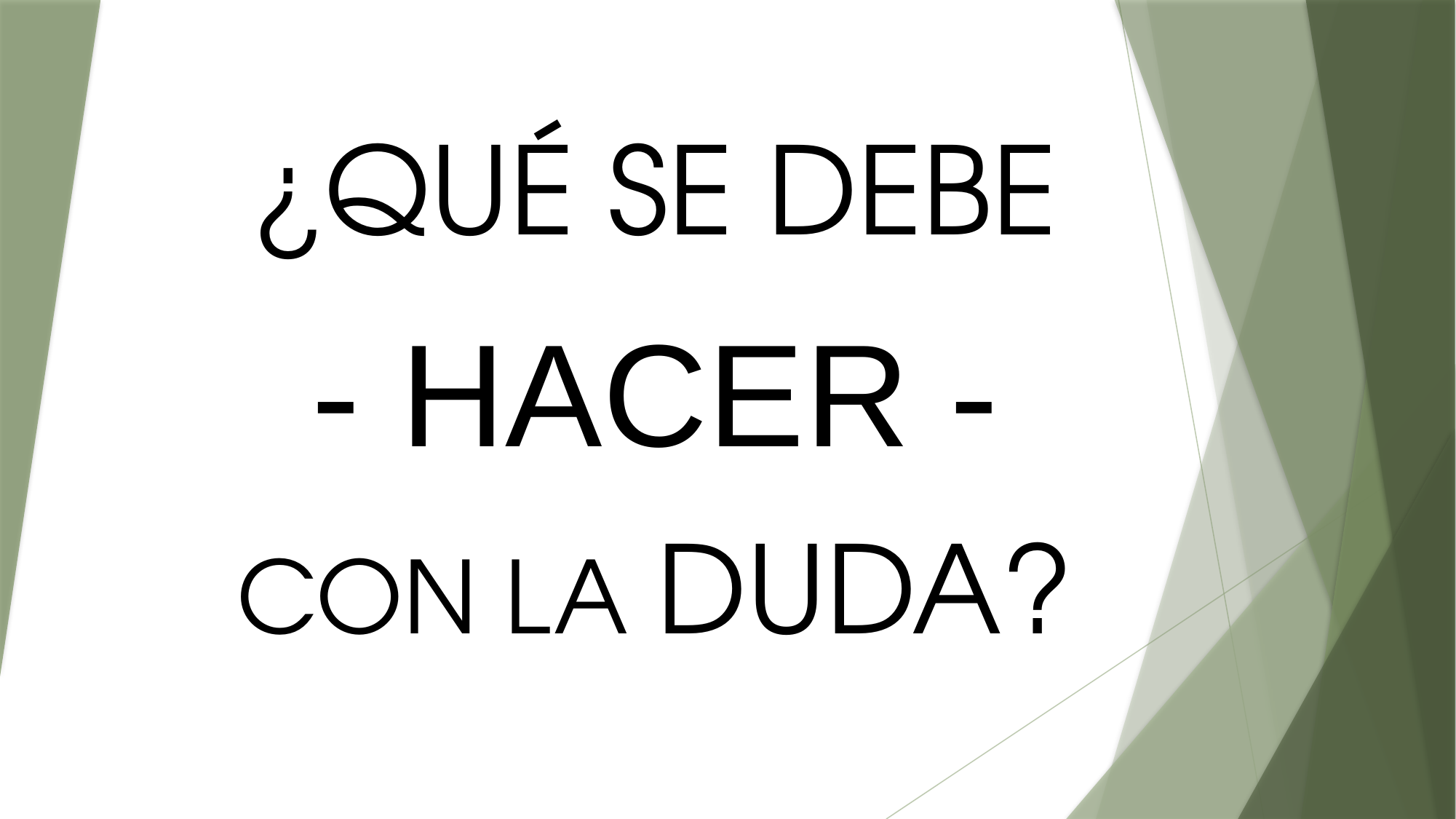

¿QUÉ SE DEBE
- HACER -
CON LA DUDA?